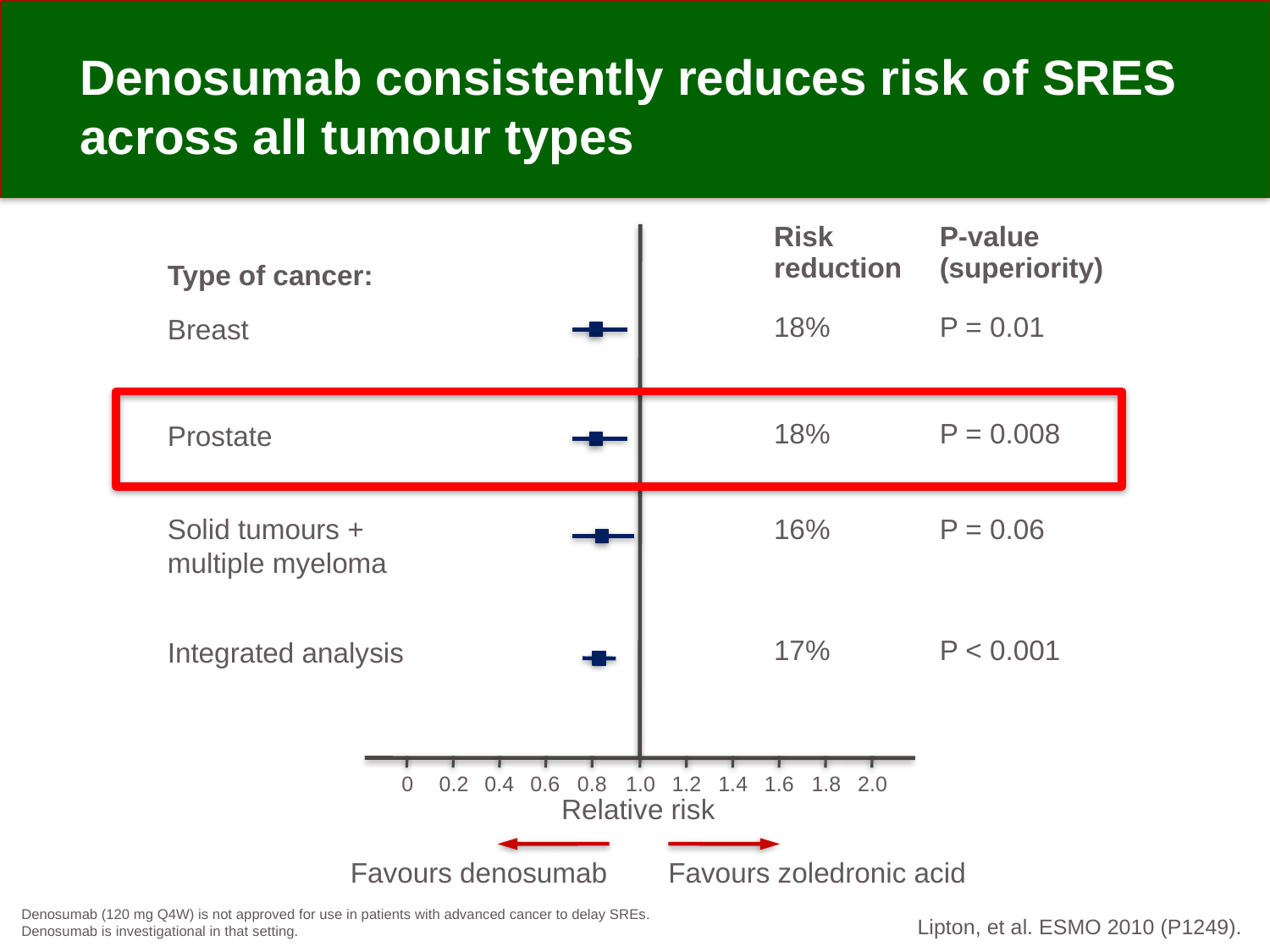

# Denosumab consistently reduces risk of SRES across all tumour types
| Risk reduction | P-value (superiority) |
| --- | --- |
| 18% | P = 0.01 |
| 18% | P = 0.008 |
| 16% | P = 0.06 |
| 17% | P < 0.001 |

0
0.2
0.6
0.8
1.2
1.4
1.6
1.8
0.4
1.0
2.0
Type of cancer:
Breast

Prostate

Solid tumours +
multiple myeloma

Integrated analysis

Relative risk
Favours denosumab
Favours zoledronic acid
Denosumab (120 mg Q4W) is not approved for use in patients with advanced cancer to delay SREs.
Denosumab is investigational in that setting.
Lipton, et al. ESMO 2010 (P1249).